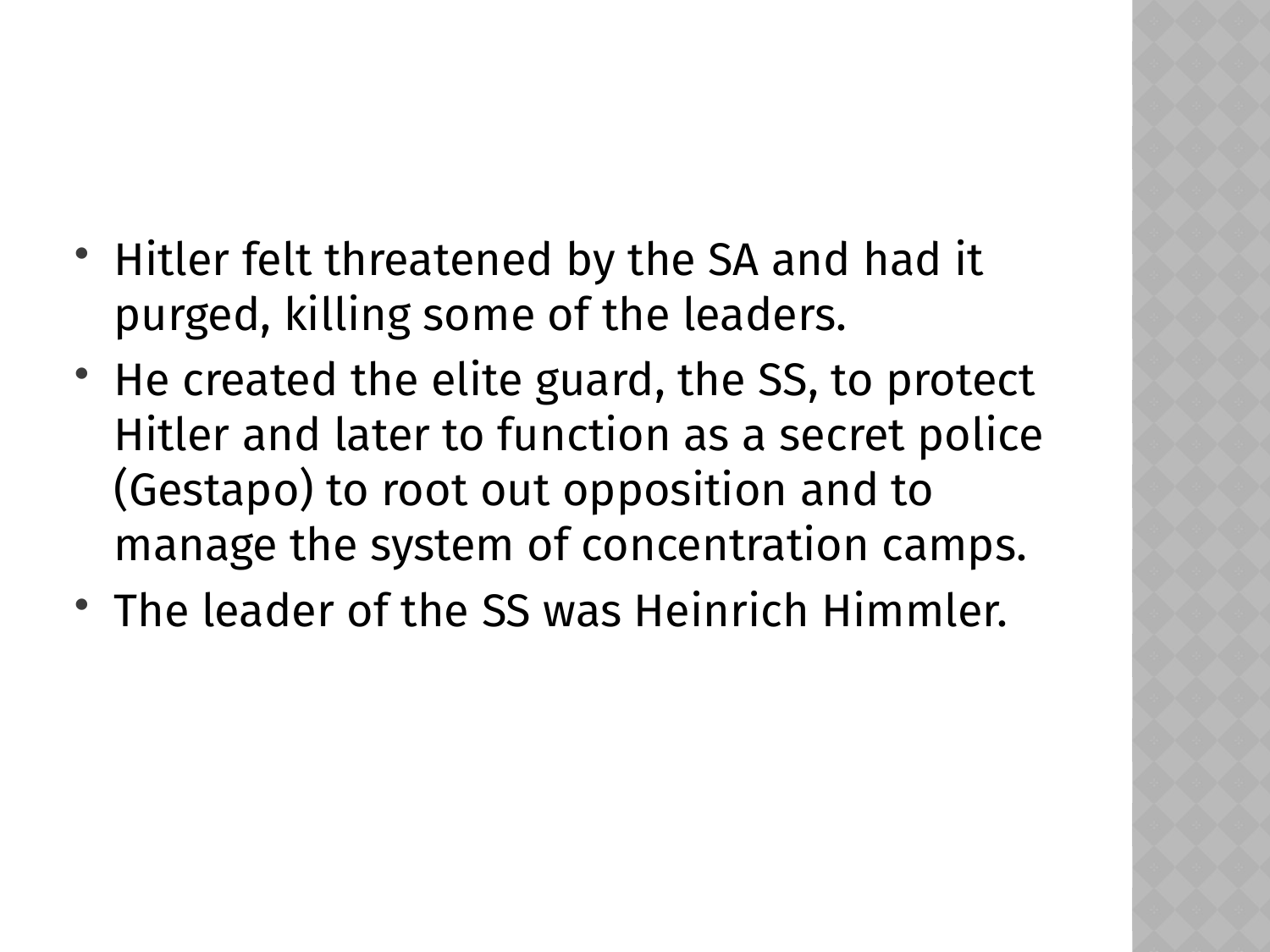

#
Hitler felt threatened by the SA and had it purged, killing some of the leaders.
He created the elite guard, the SS, to protect Hitler and later to function as a secret police (Gestapo) to root out opposition and to manage the system of concentration camps.
The leader of the SS was Heinrich Himmler.